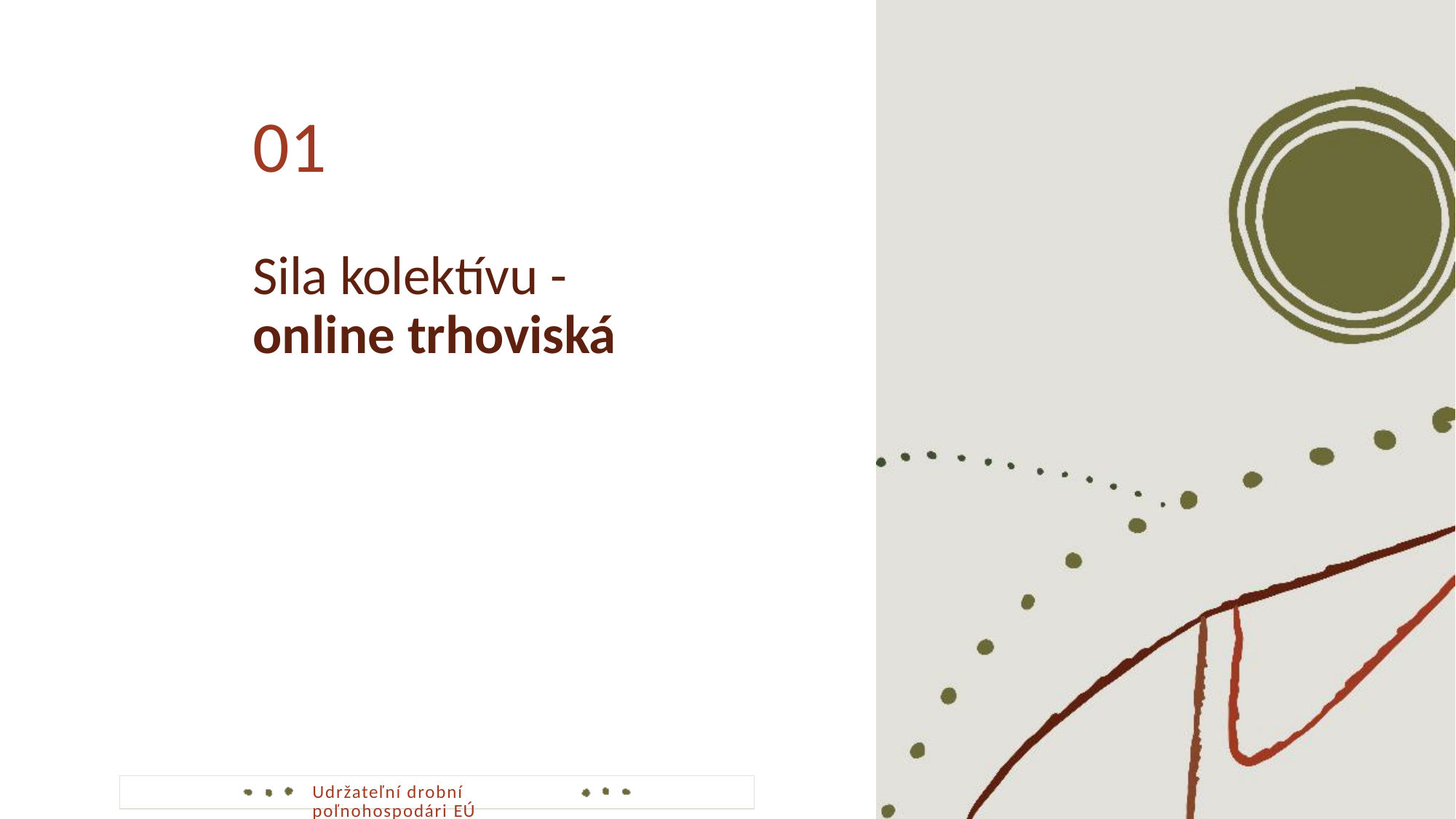

01
Sila kolektívu - online trhoviská
Udržateľní drobní poľnohospodári EÚ